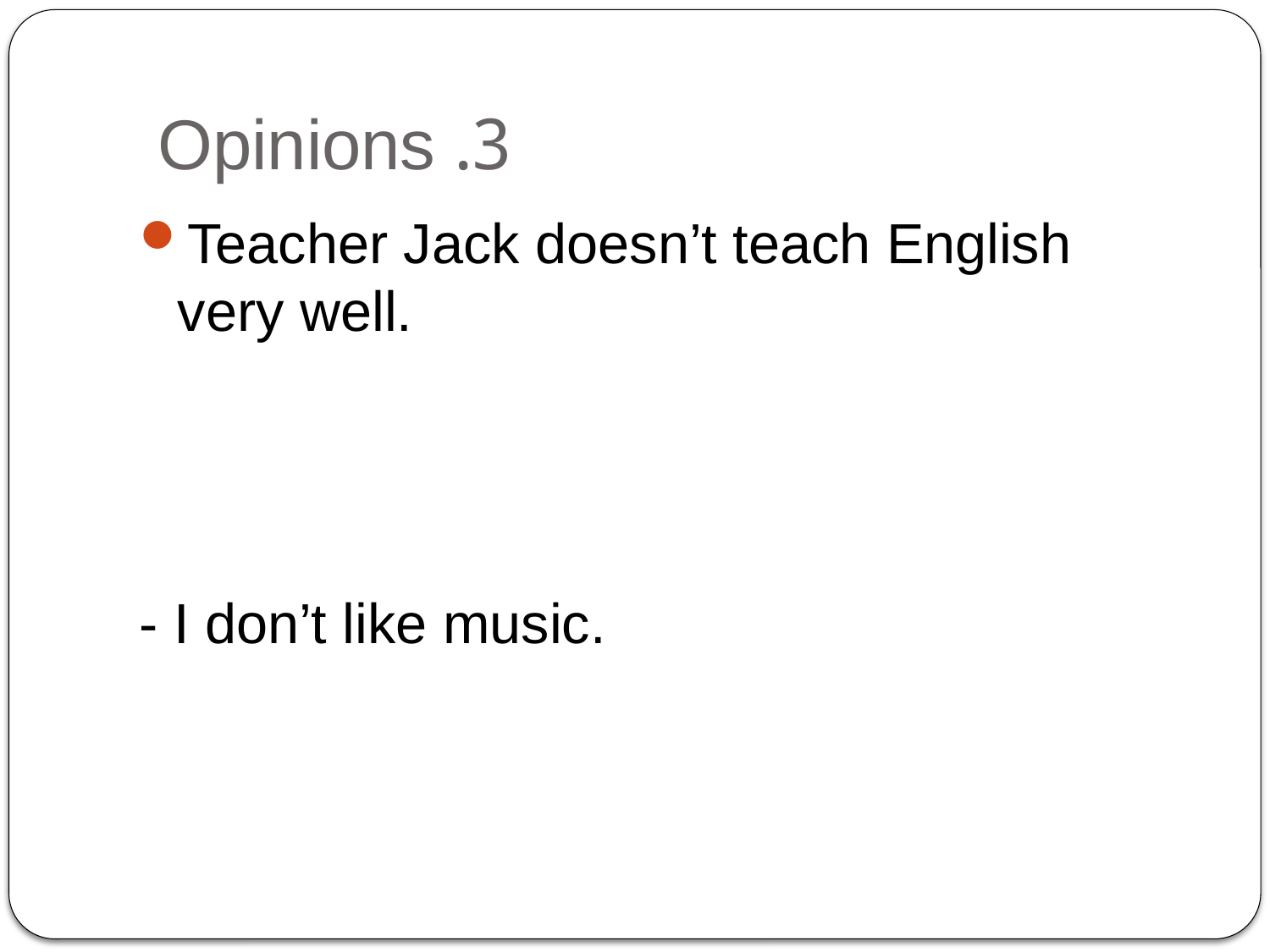

# 3. Opinions
Teacher Jack doesn’t teach English very well.

- I don’t like music.